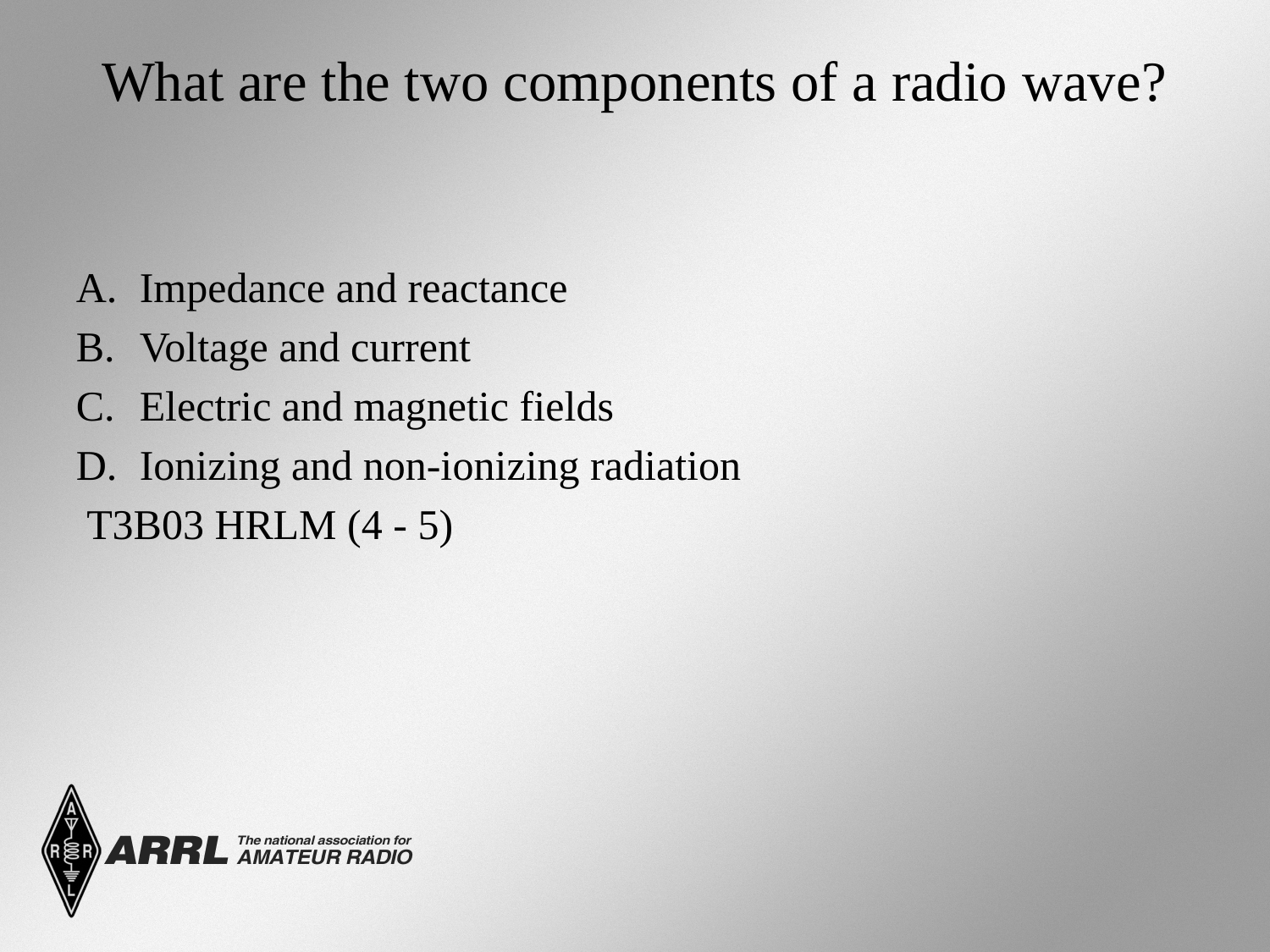

# What are the two components of a radio wave?
Impedance and reactance
Voltage and current
Electric and magnetic fields
Ionizing and non-ionizing radiation
 T3B03 HRLM (4 - 5)